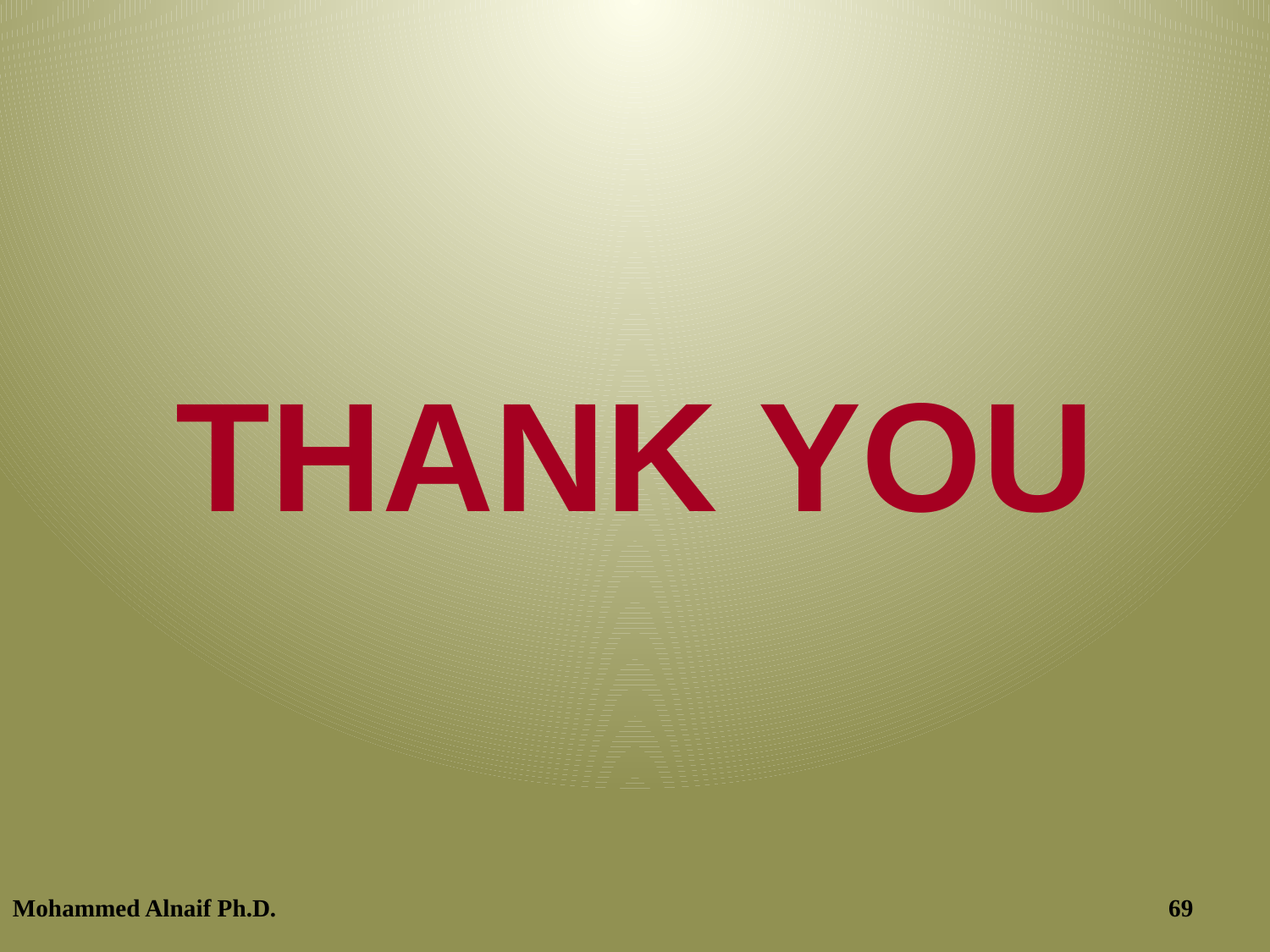

# THANK YOU
Mohammed Alnaif Ph.D.
11/20/2016
69